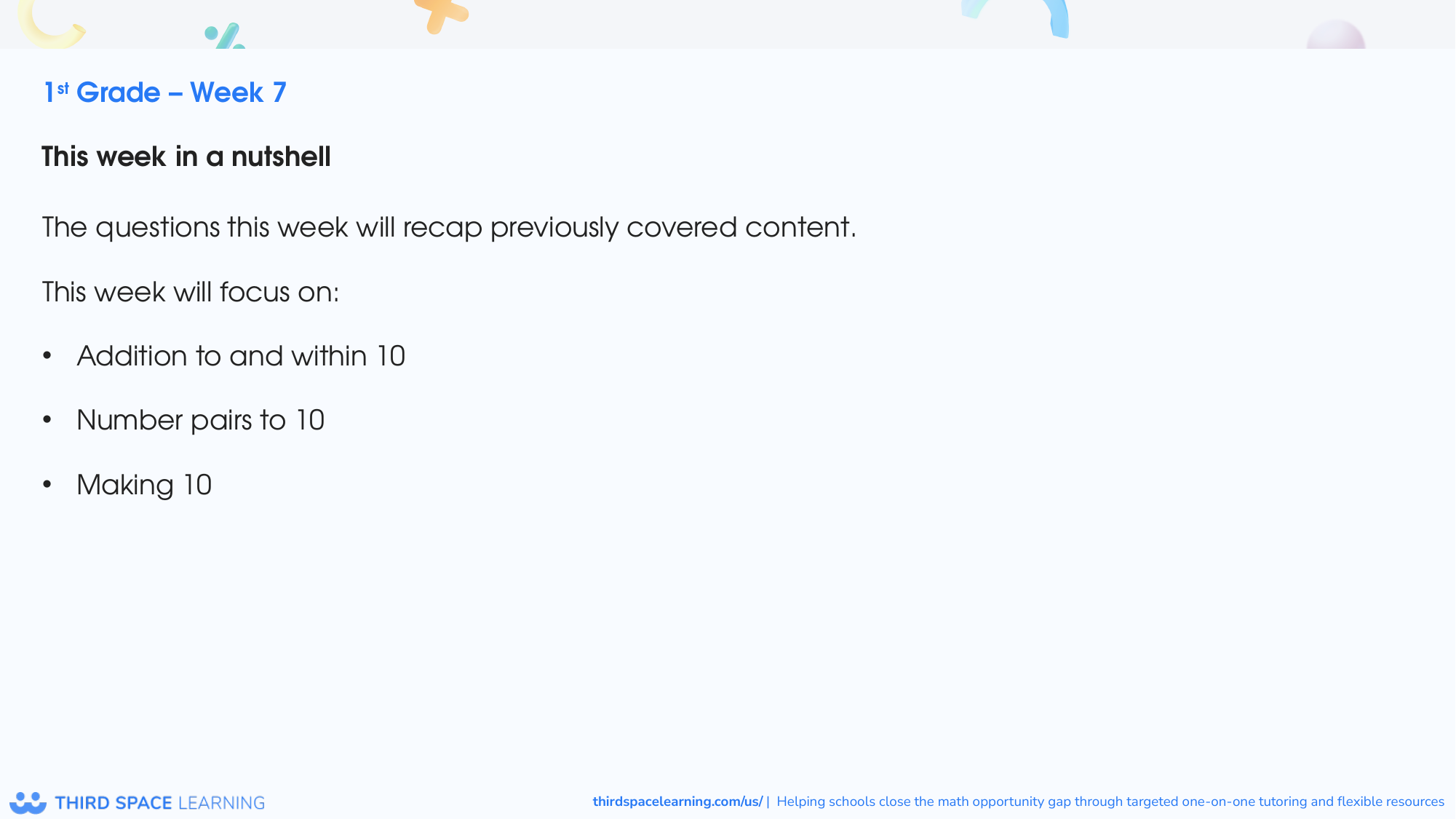

1st Grade – Week 7
This week in a nutshell
The questions this week will recap previously covered content.
This week will focus on:
Addition to and within 10
Number pairs to 10
Making 10